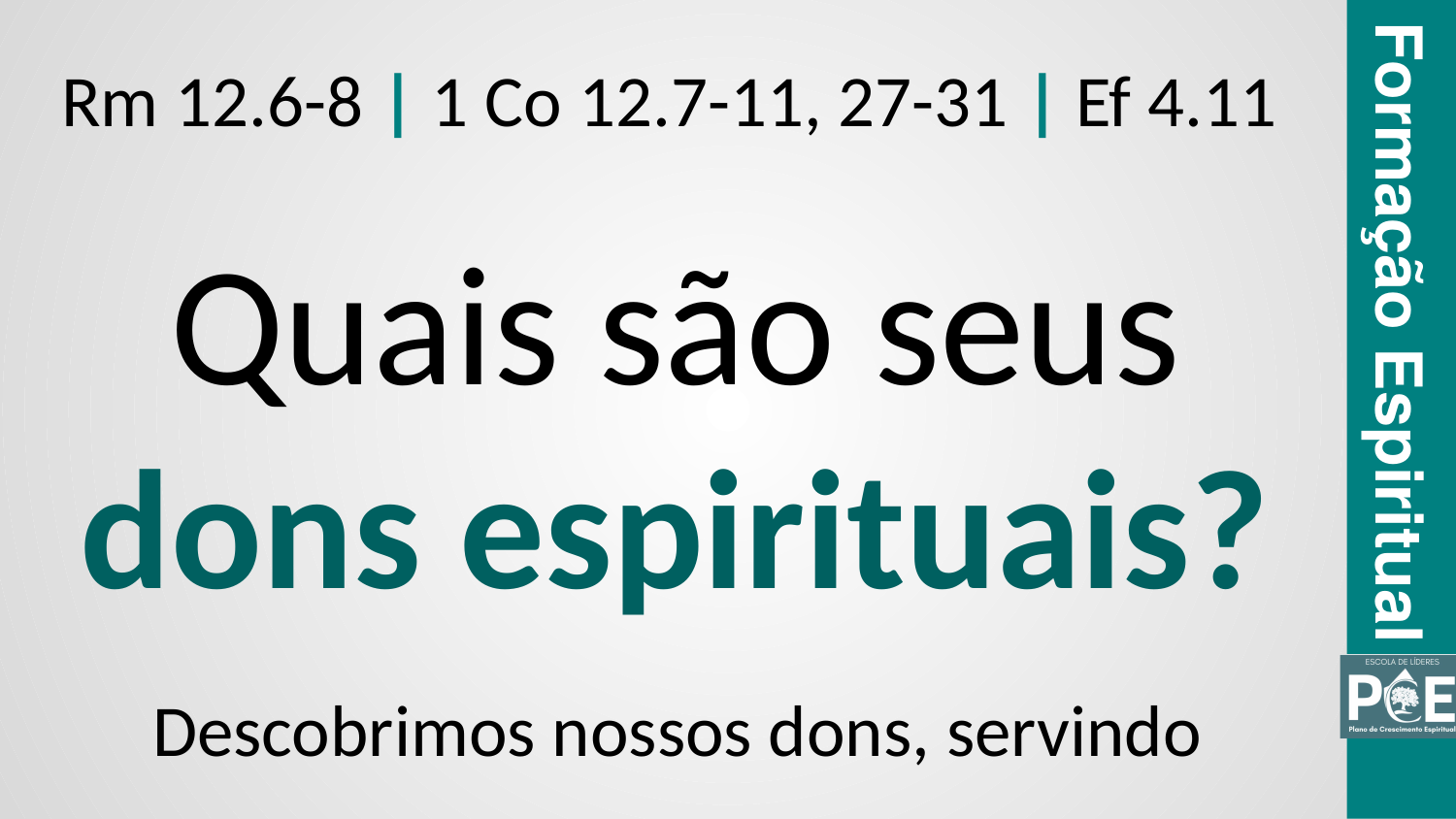

Rm 12.6-8 | 1 Co 12.7-11, 27-31 | Ef 4.11
Quais são seus dons espirituais?
Formação Espiritual
Descobrimos nossos dons, servindo